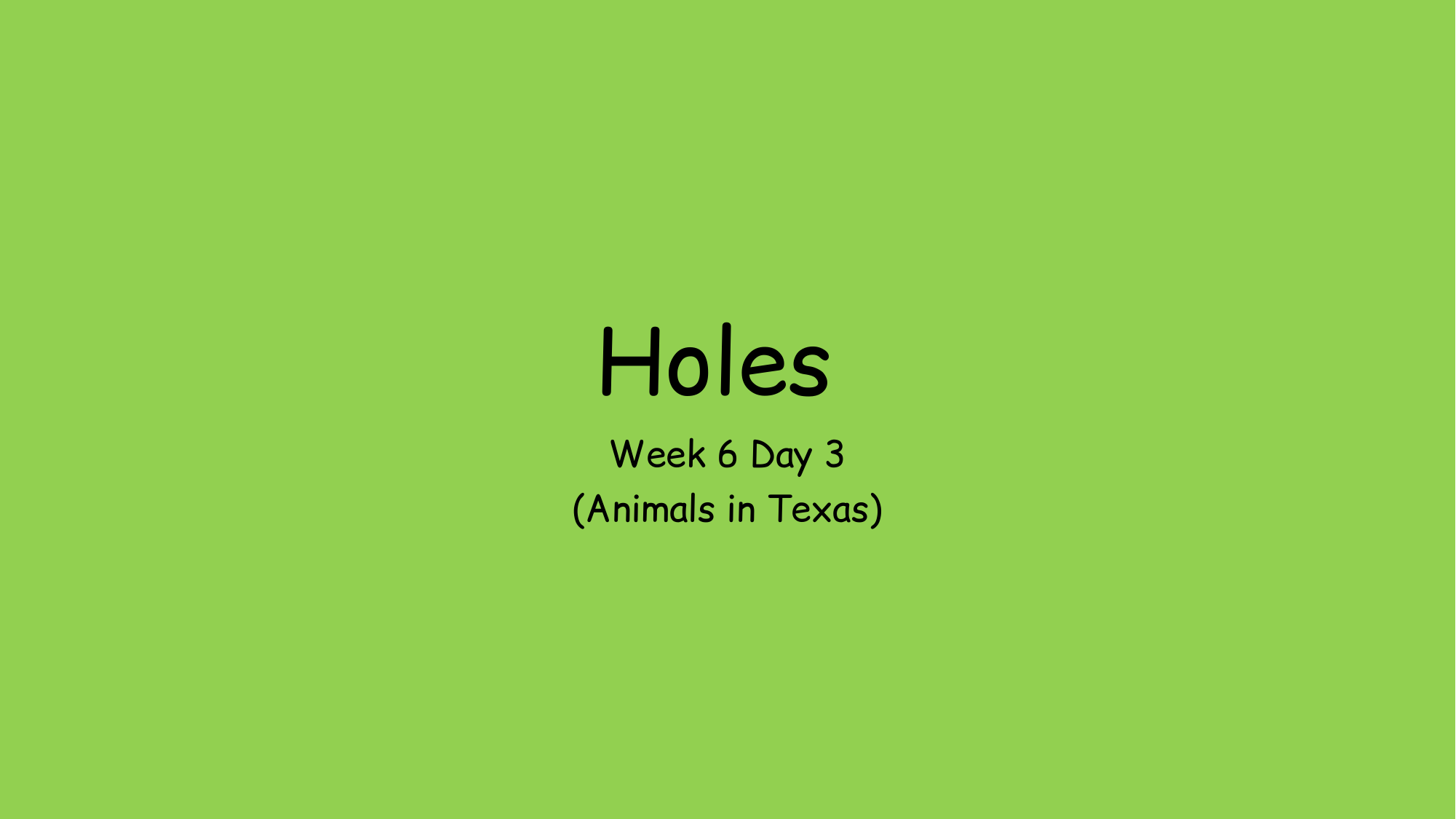

# Holes
Week 6 Day 3
(Animals in Texas)